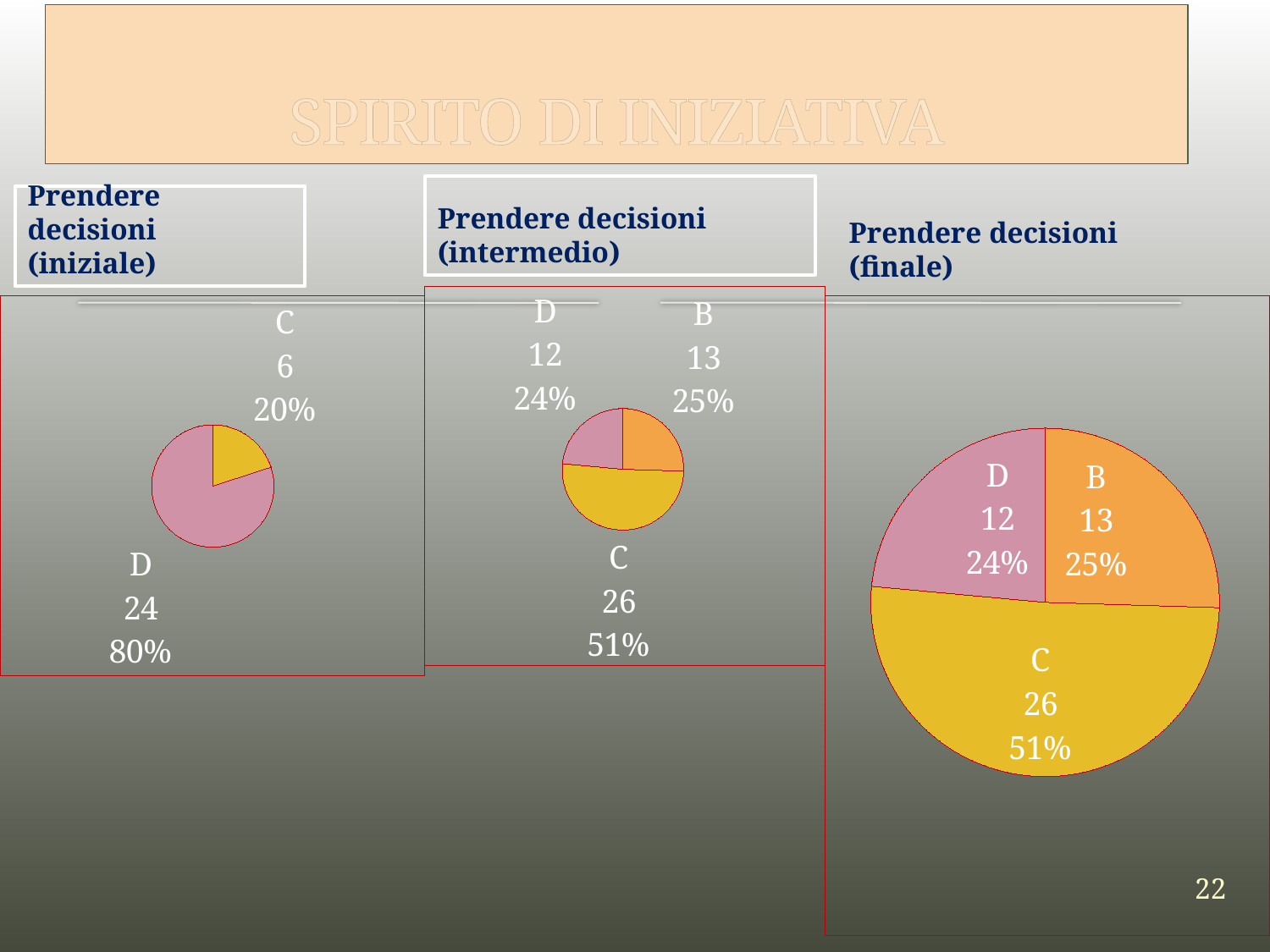

# SPIRITO DI INIZIATIVA
Prendere decisioni
(intermedio)
Prendere decisioni
(iniziale)
Prendere decisioni
(finale)

### Chart

| Category | Vendite |
|---|---|
| A | 0.0 |
| B | 13.0 |
| C | 26.0 |
| D | 12.0 |

### Chart

| Category | Vendite |
|---|---|
| A | 0.0 |
| B | 13.0 |
| C | 26.0 |
| D | 12.0 |

### Chart

| Category | Vendite |
|---|---|
| A | 0.0 |
| B | 0.0 |
| C | 6.0 |
| D | 24.0 |
22